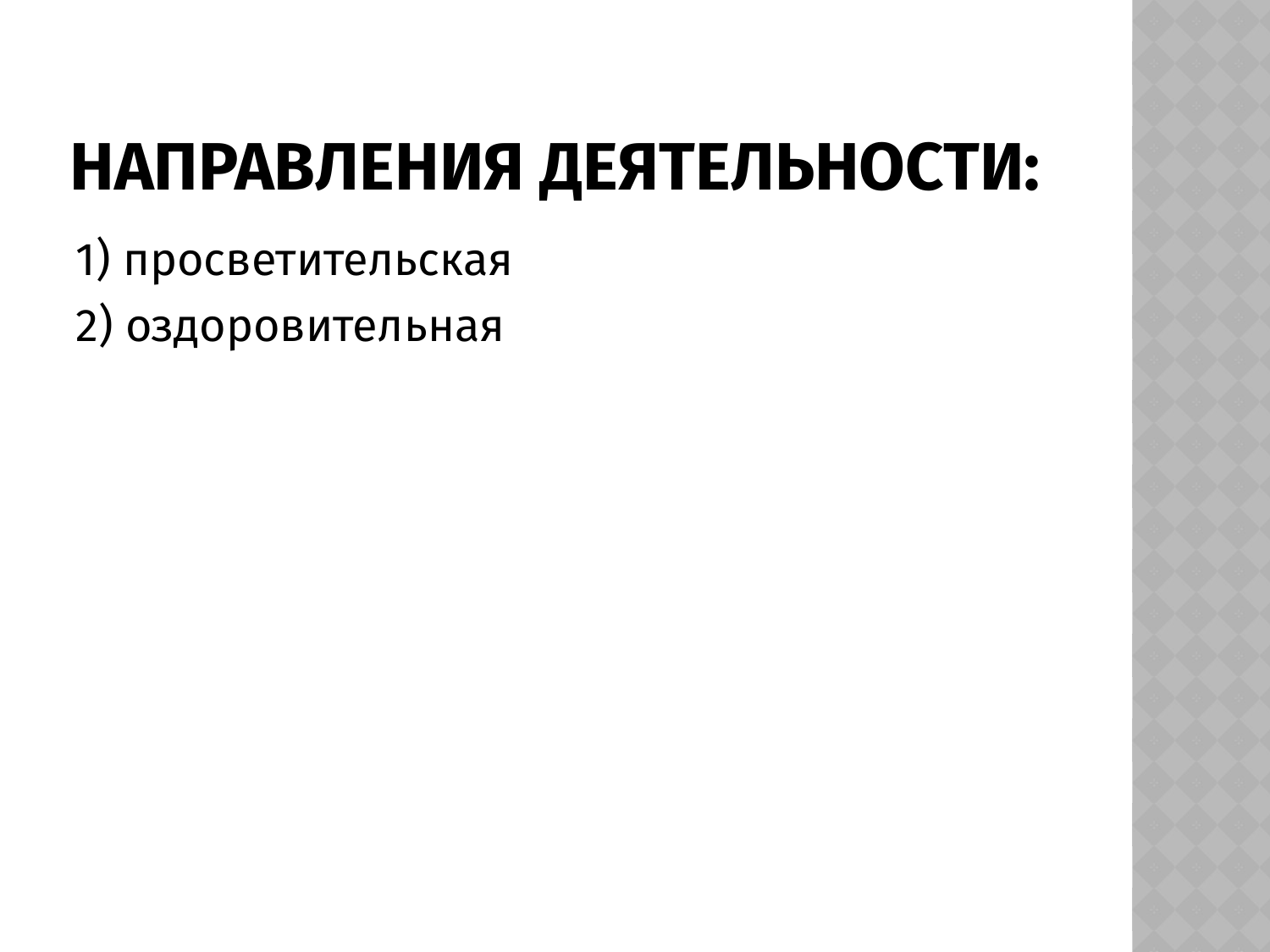

# Направления деятельности:
1) просветительская
2) оздоровительная